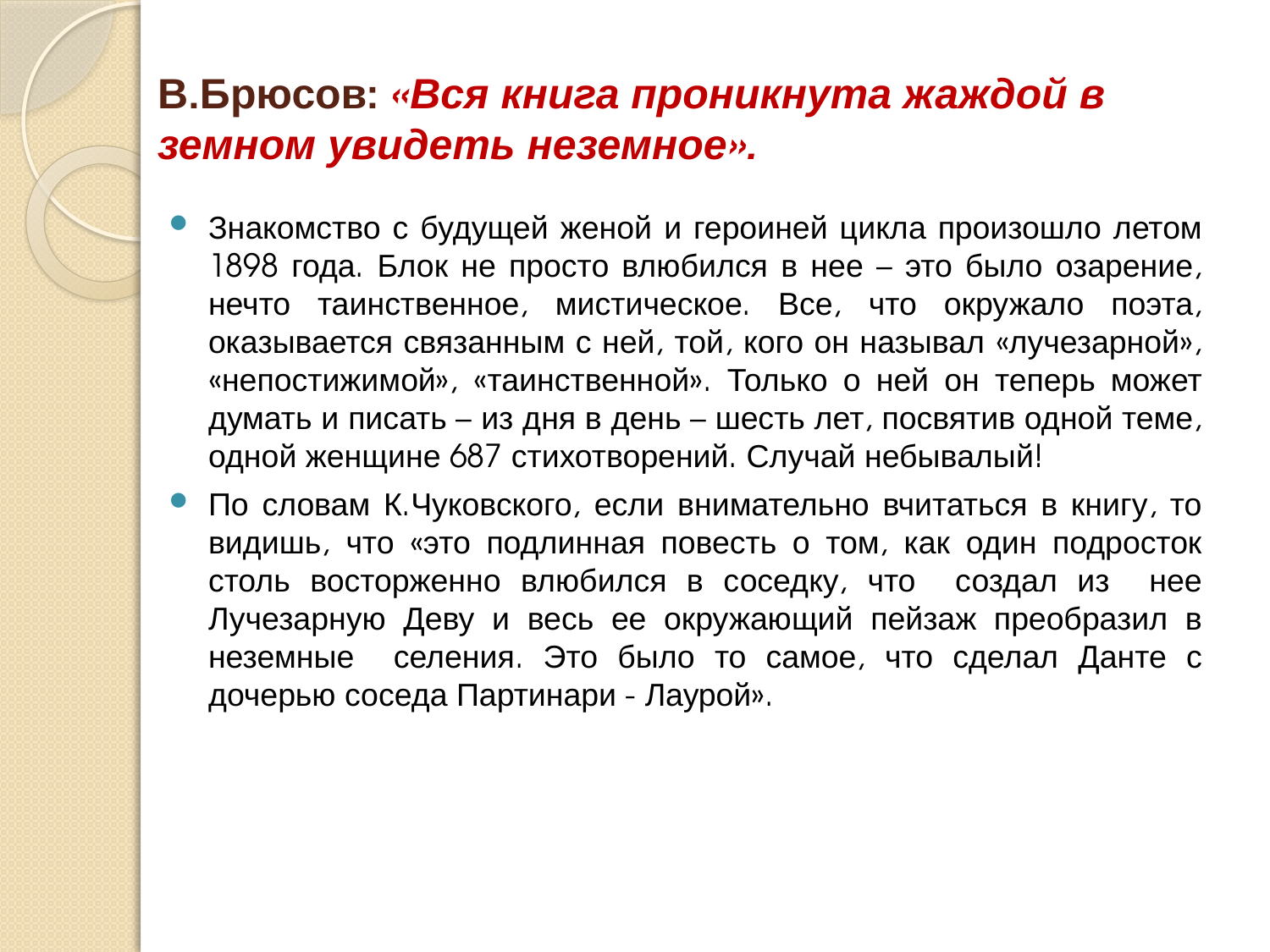

# В.Брюсов: «Вся книга проникнута жаждой в земном увидеть неземное».
Знакомство с будущей женой и героиней цикла произошло летом 1898 года. Блок не просто влюбился в нее – это было озарение, нечто таинственное, мистическое. Все, что окружало поэта, оказывается связанным с ней, той, кого он называл «лучезарной», «непостижимой», «таинственной». Только о ней он теперь может думать и писать – из дня в день – шесть лет, посвятив одной теме, одной женщине 687 стихотворений. Случай небывалый!
По словам К.Чуковского, если внимательно вчитаться в книгу, то видишь, что «это подлинная повесть о том, как один подросток столь восторженно влюбился в соседку, что  создал из  нее Лучезарную Деву и весь ее окружающий пейзаж преобразил в неземные  селения. Это было то самое, что сделал Данте с дочерью соседа Партинари - Лаурой».